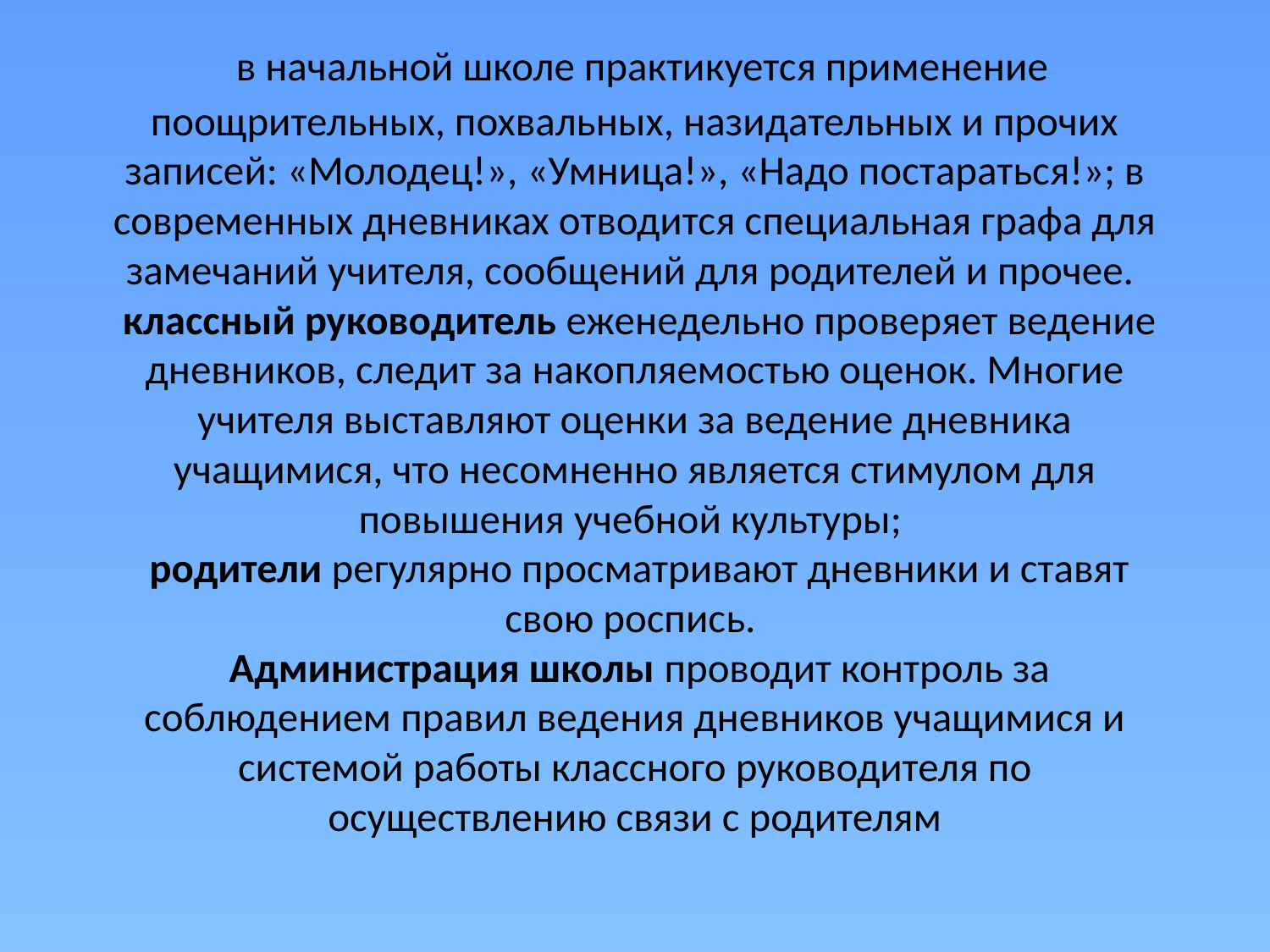

# в начальной школе практикуется применение поощрительных, похвальных, назидательных и прочих записей: «Молодец!», «Умница!», «Надо постараться!»; в современных дневниках отводится специальная графа для замечаний учителя, сообщений для родителей и прочее. классный руководитель еженедельно проверяет ведение дневников, следит за накопляемостью оценок. Многие учителя выставляют оценки за ведение дневника учащимися, что несомненно является стимулом для повышения учебной культуры; родители регулярно просматривают дневники и ставят свою роспись. Администрация школы проводит контроль за соблюдением правил ведения дневников учащимися и системой работы классного руководителя по осуществлению связи с родителям